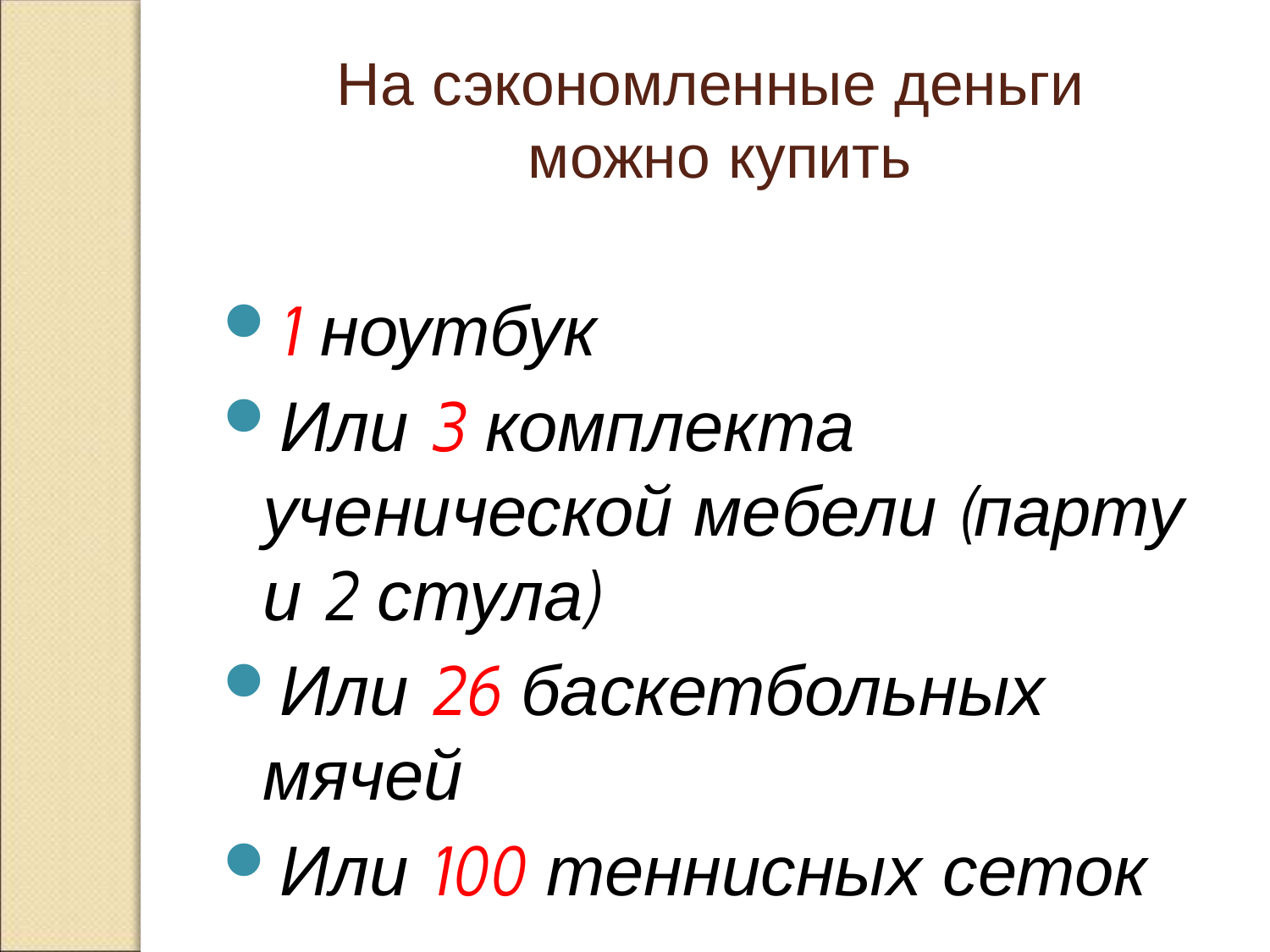

На сэкономленные деньги
можно купить

1 ноутбук
Или 3 комплекта ученической мебели (парту и 2 стула)
Или 26 баскетбольных мячей
Или 100 теннисных сеток